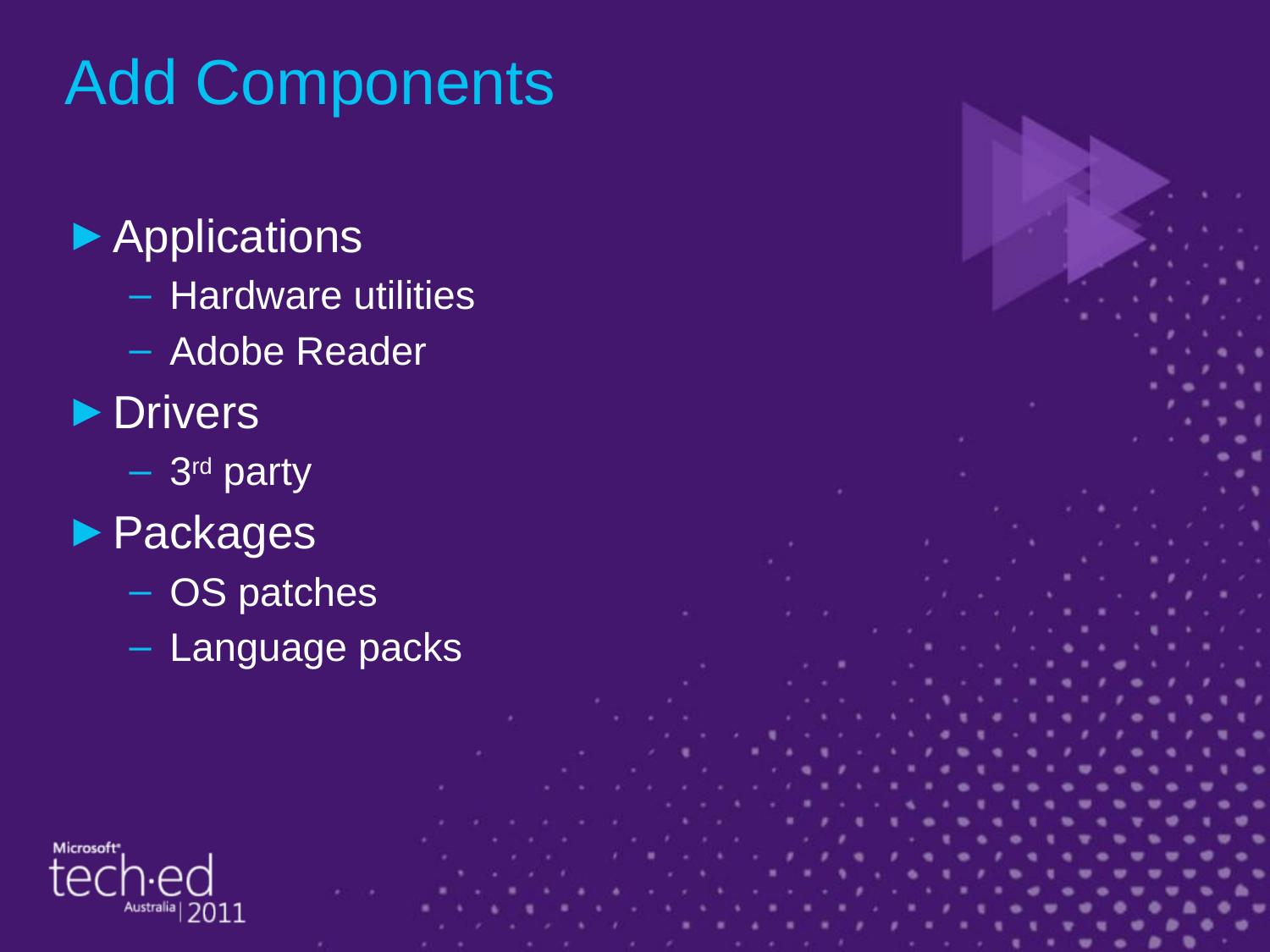

# Add Components
Applications
Hardware utilities
Adobe Reader
Drivers
3rd party
Packages
OS patches
Language packs